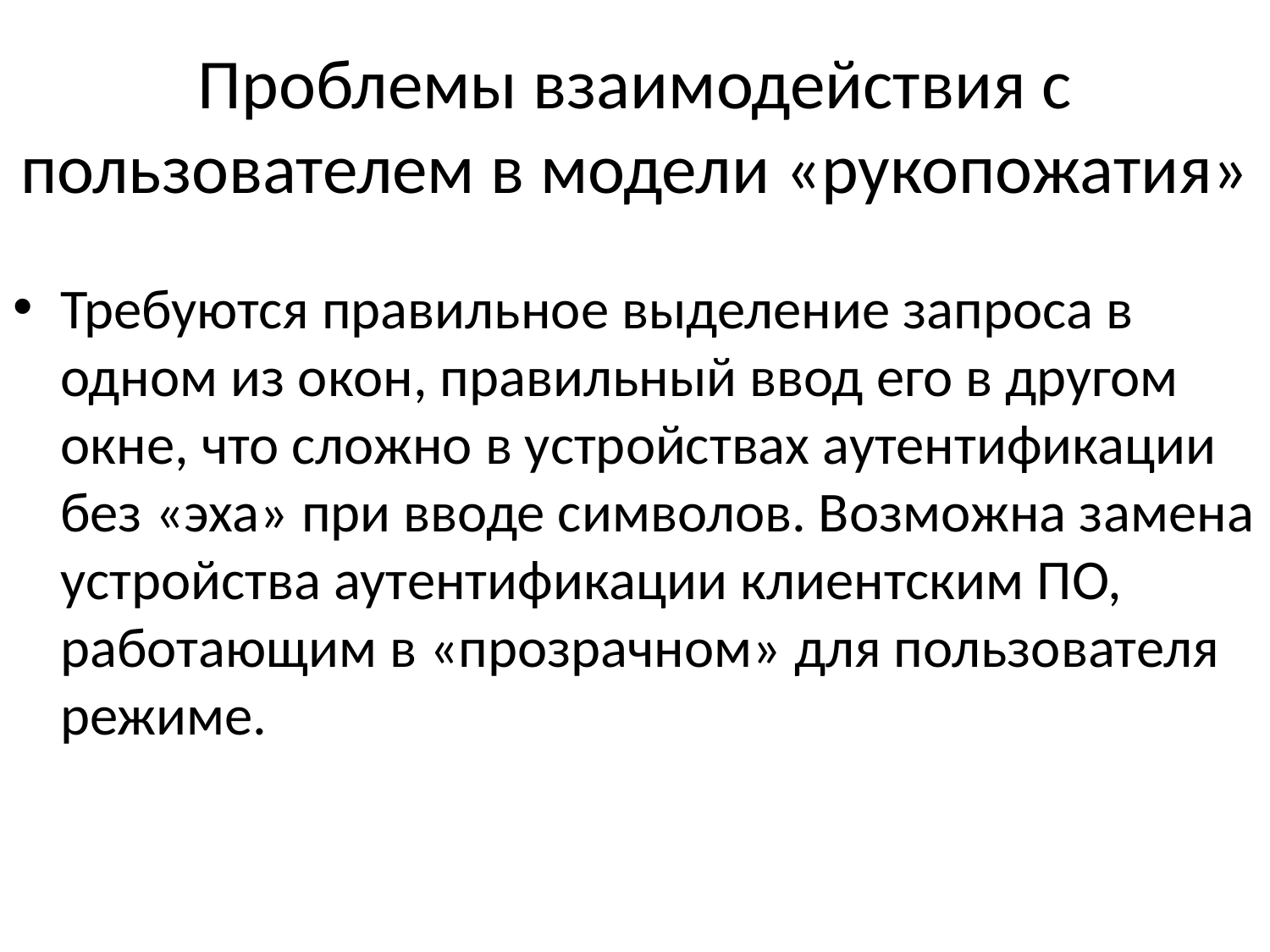

# Проблемы взаимодействия с пользователем в модели «рукопожатия»
Требуются правильное выделение запроса в одном из окон, правильный ввод его в другом окне, что сложно в устройствах аутентификации без «эха» при вводе символов. Возможна замена устройства аутентификации клиентским ПО, работающим в «прозрачном» для пользователя режиме.